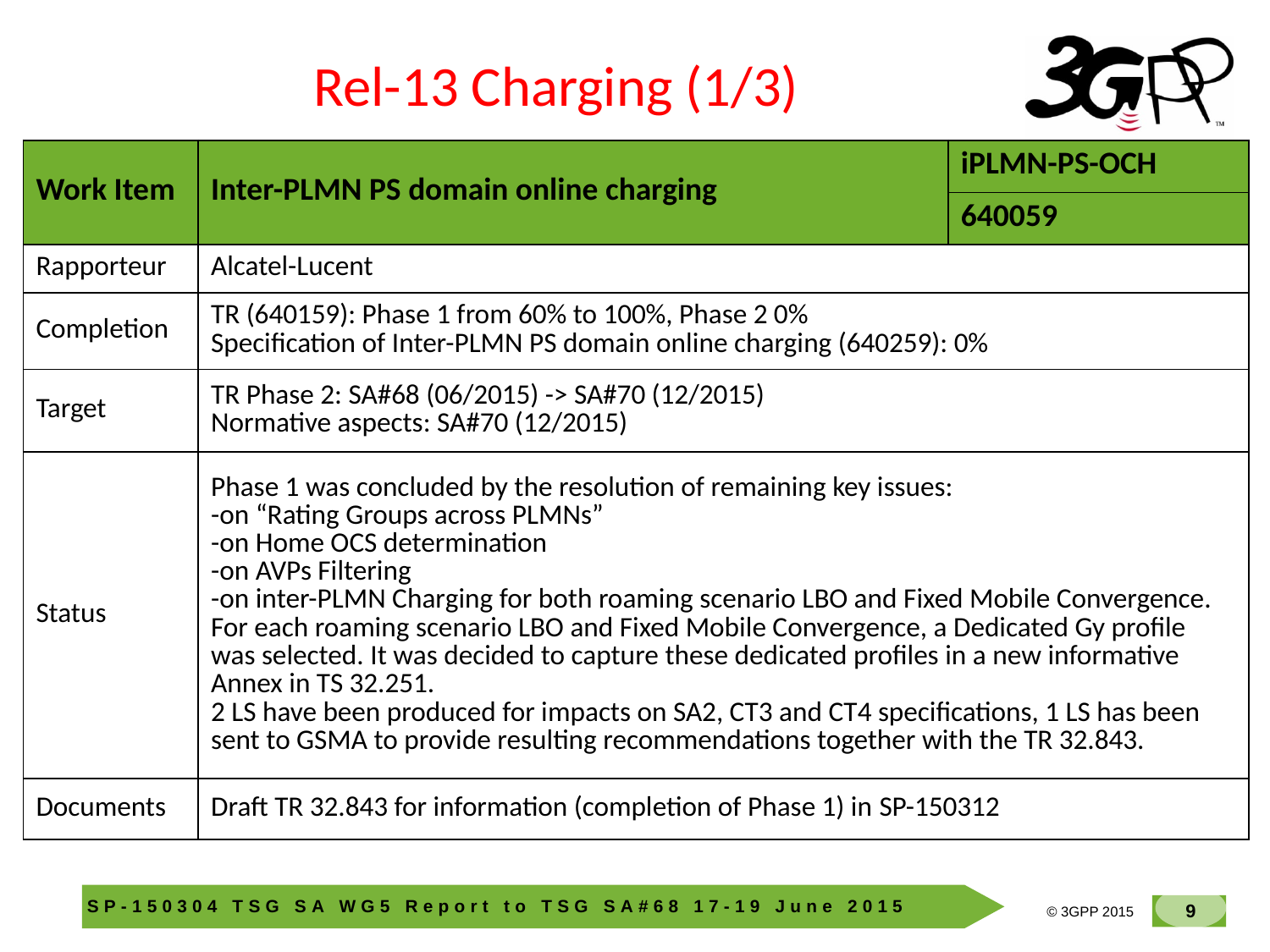

Rel-13 Charging (1/3)
| Work Item | Inter-PLMN PS domain online charging | iPLMN-PS-OCH |
| --- | --- | --- |
|  |  | 640059 |
| Rapporteur | Alcatel-Lucent |  |
| Completion | TR (640159): Phase 1 from 60% to 100%, Phase 2 0% Specification of Inter-PLMN PS domain online charging (640259): 0% |  |
| Target | TR Phase 2: SA#68 (06/2015) -> SA#70 (12/2015) Normative aspects: SA#70 (12/2015) |  |
| Status | Phase 1 was concluded by the resolution of remaining key issues: -on “Rating Groups across PLMNs” -on Home OCS determination -on AVPs Filtering -on inter-PLMN Charging for both roaming scenario LBO and Fixed Mobile Convergence. For each roaming scenario LBO and Fixed Mobile Convergence, a Dedicated Gy profile was selected. It was decided to capture these dedicated profiles in a new informative Annex in TS 32.251. 2 LS have been produced for impacts on SA2, CT3 and CT4 specifications, 1 LS has been sent to GSMA to provide resulting recommendations together with the TR 32.843. |  |
| Documents | Draft TR 32.843 for information (completion of Phase 1) in SP-150312 |  |